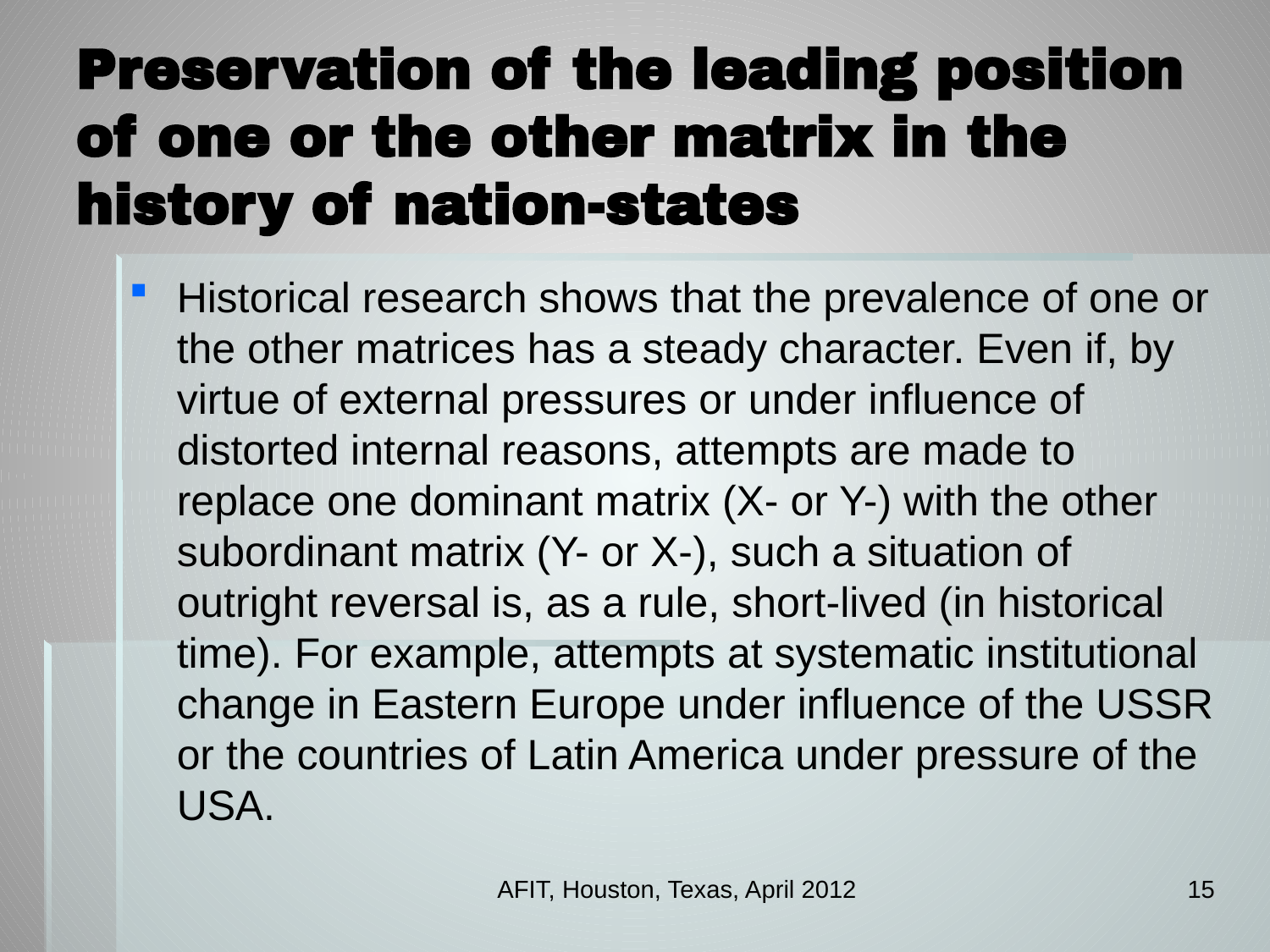

# Preservation of the leading position of one or the other matrix in the history of nation-states
Historical research shows that the prevalence of one or the other matrices has a steady character. Even if, by virtue of external pressures or under influence of distorted internal reasons, attempts are made to replace one dominant matrix (X- or Y-) with the other subordinant matrix (Y- or X-), such a situation of outright reversal is, as a rule, short-lived (in historical time). For example, attempts at systematic institutional change in Eastern Europe under influence of the USSR or the countries of Latin America under pressure of the USA.
AFIT, Houston, Texas, April 2012
15